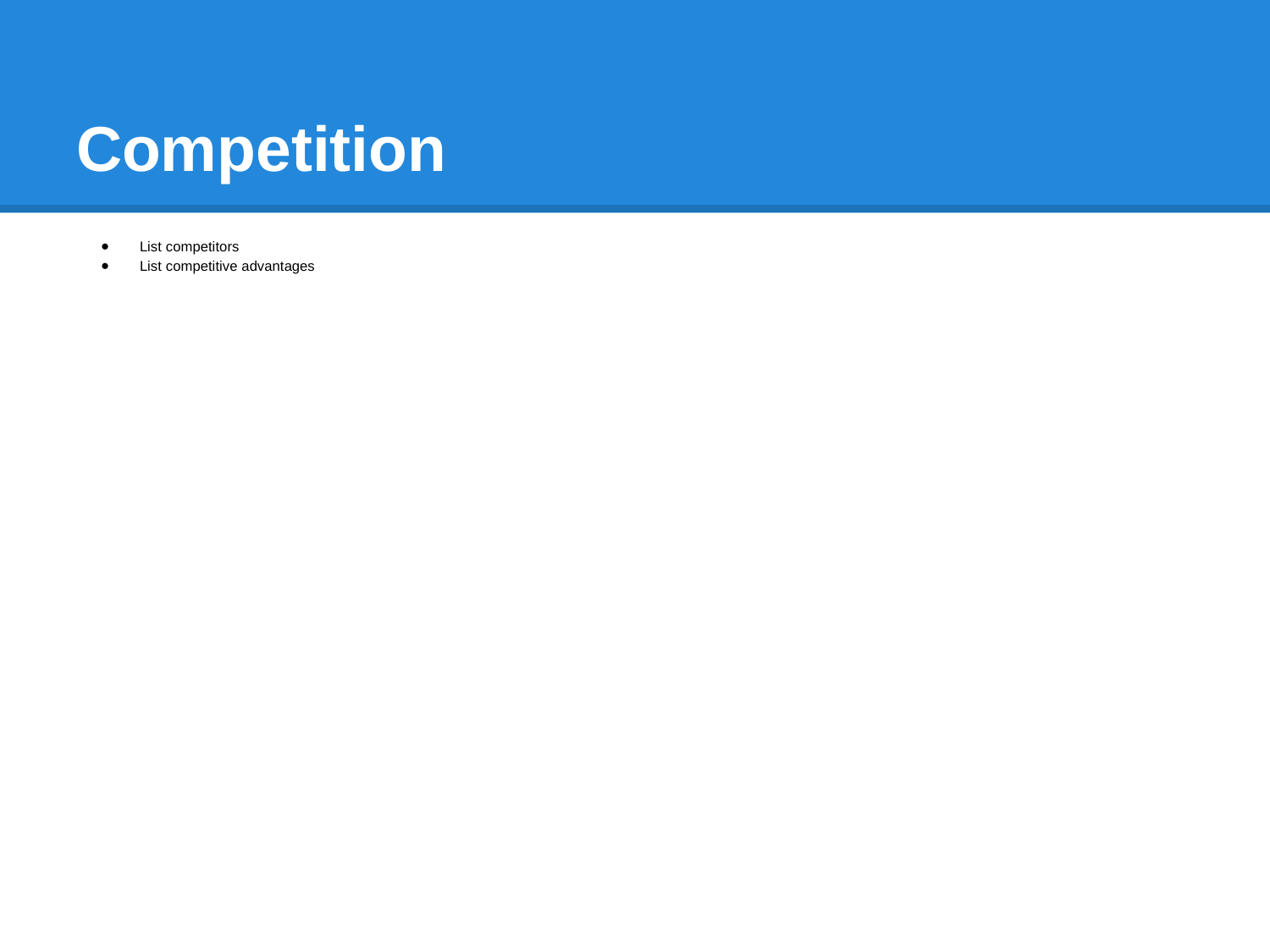

# Competition
List competitors
List competitive advantages